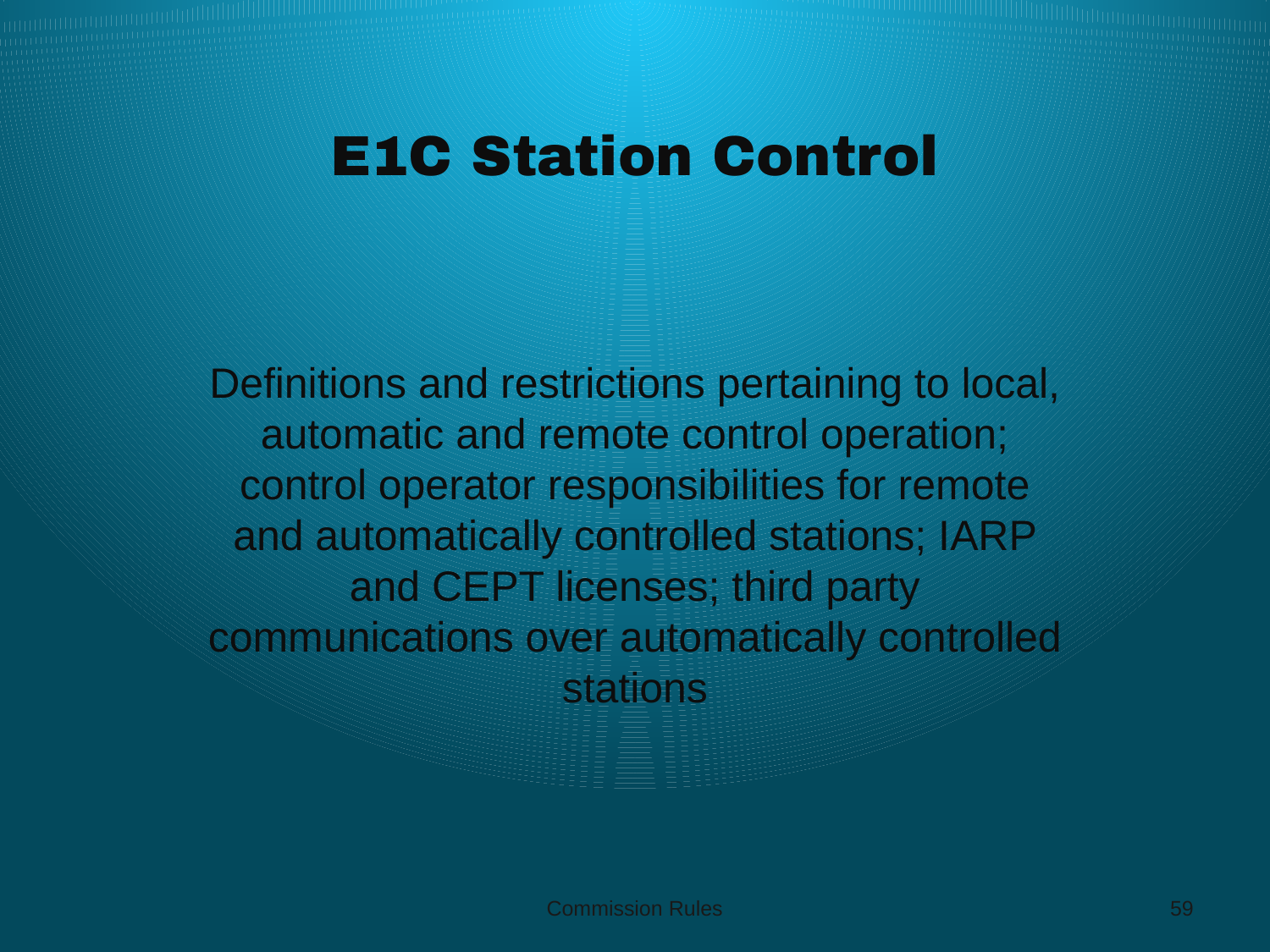

# E1C Station Control
Definitions and restrictions pertaining to local, automatic and remote control operation; control operator responsibilities for remote and automatically controlled stations; IARP and CEPT licenses; third party communications over automatically controlled stations
Commission Rules
59